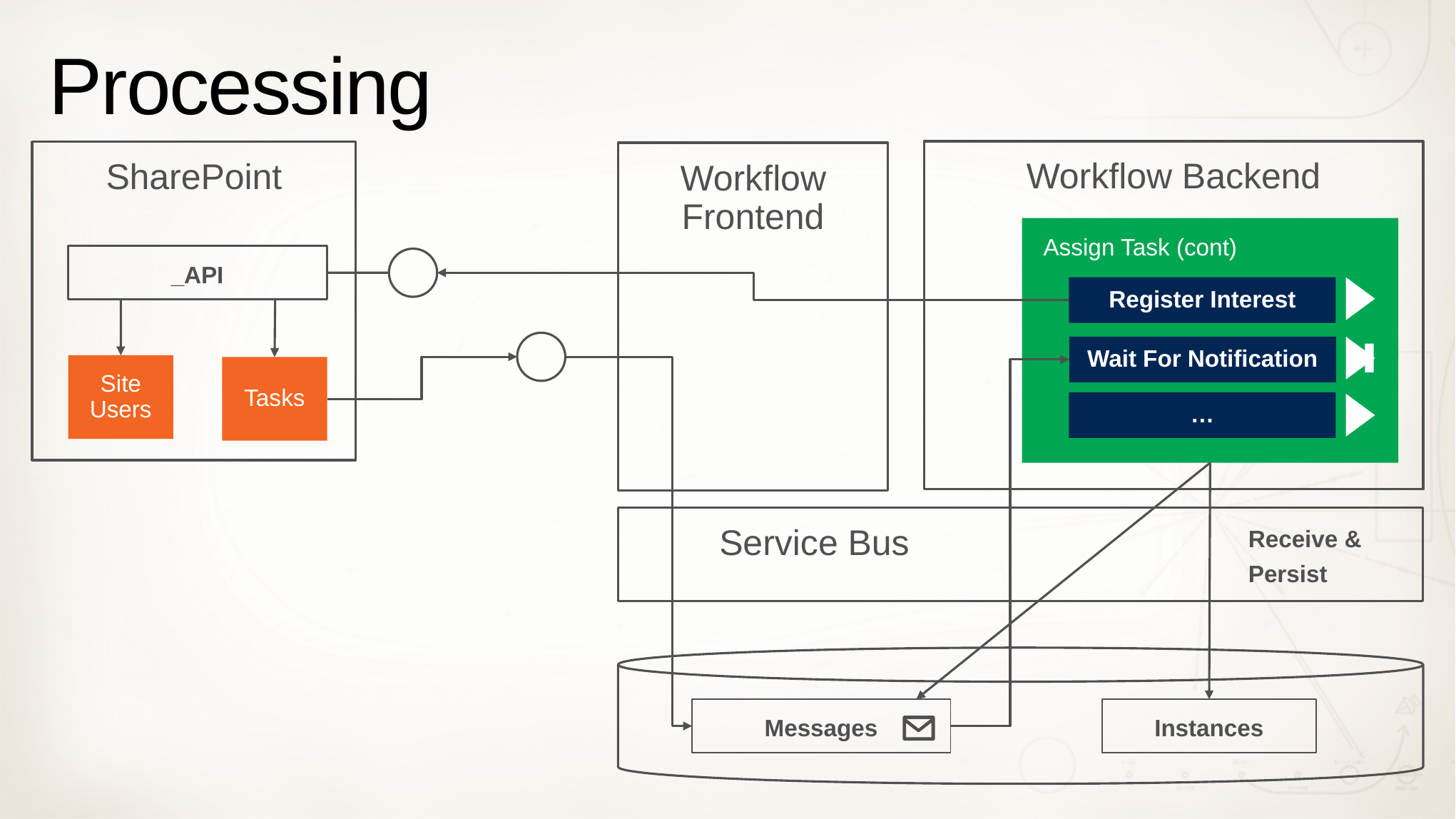

# Processing
Workflow Backend
SharePoint
Workflow Frontend
Assign Task (cont)
_API

Register Interest

Wait For Notification

Site
Users
Tasks
…

        Service Bus
Receive &
Persist

Messages

Instances